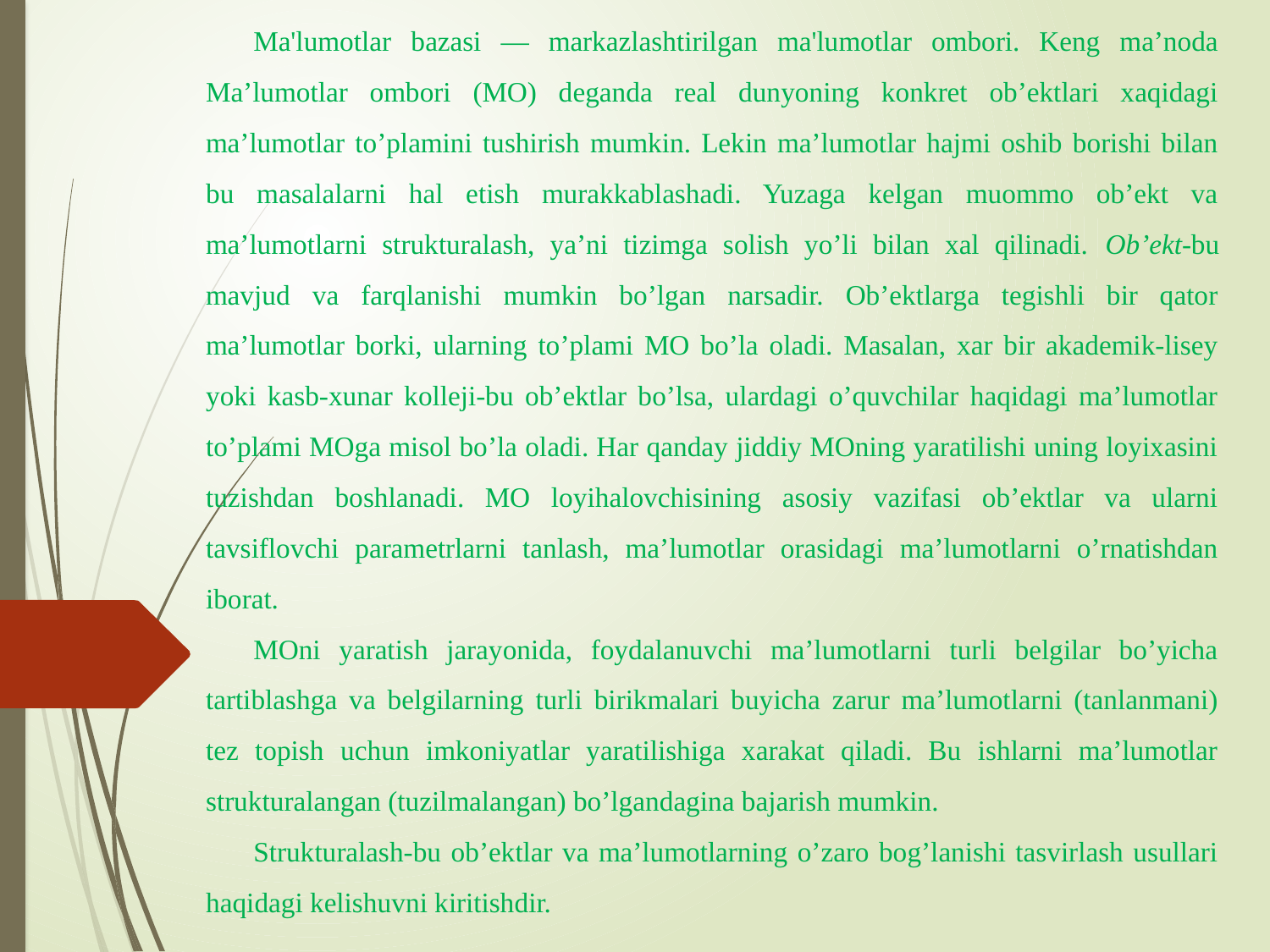

Ma'lumotlar bazasi — markazlashtirilgan ma'lumotlar ombori. Keng ma’noda Ma’lumotlar ombori (MO) deganda real dunyoning konkret ob’ektlari xaqidagi ma’lumotlar to’plamini tushirish mumkin. Lekin ma’lumotlar hajmi oshib borishi bilan bu masalalarni hal etish murakkablashadi. Yuzaga kelgan muommo ob’ekt va ma’lumotlarni strukturalash, ya’ni tizimga solish yo’li bilan xal qilinadi. Ob’ekt-bu mavjud va farqlanishi mumkin bo’lgan narsadir. Ob’ektlarga tegishli bir qator ma’lumotlar borki, ularning to’plami MO bo’la oladi. Masalan, xar bir akademik-lisey yoki kasb-xunar kolleji-bu ob’ektlar bo’lsa, ulardagi o’quvchilar haqidagi ma’lumotlar to’plami MOga misol bo’la oladi. Har qanday jiddiy MOning yaratilishi uning loyixasini tuzishdan boshlanadi. MO loyihalovchisining asosiy vazifasi ob’ektlar va ularni tavsiflovchi parametrlarni tanlash, ma’lumotlar orasidagi ma’lumotlarni o’rnatishdan iborat.
MOni yaratish jarayonida, foydalanuvchi ma’lumotlarni turli belgilar bo’yicha tartiblashga va belgilarning turli birikmalari buyicha zarur ma’lumotlarni (tanlanmani) tez topish uchun imkoniyatlar yaratilishiga xarakat qiladi. Bu ishlarni ma’lumotlar strukturalangan (tuzilmalangan) bo’lgandagina bajarish mumkin.
Strukturalash-bu ob’ektlar va ma’lumotlarning o’zaro bog’lanishi tasvirlash usullari haqidagi kelishuvni kiritishdir.